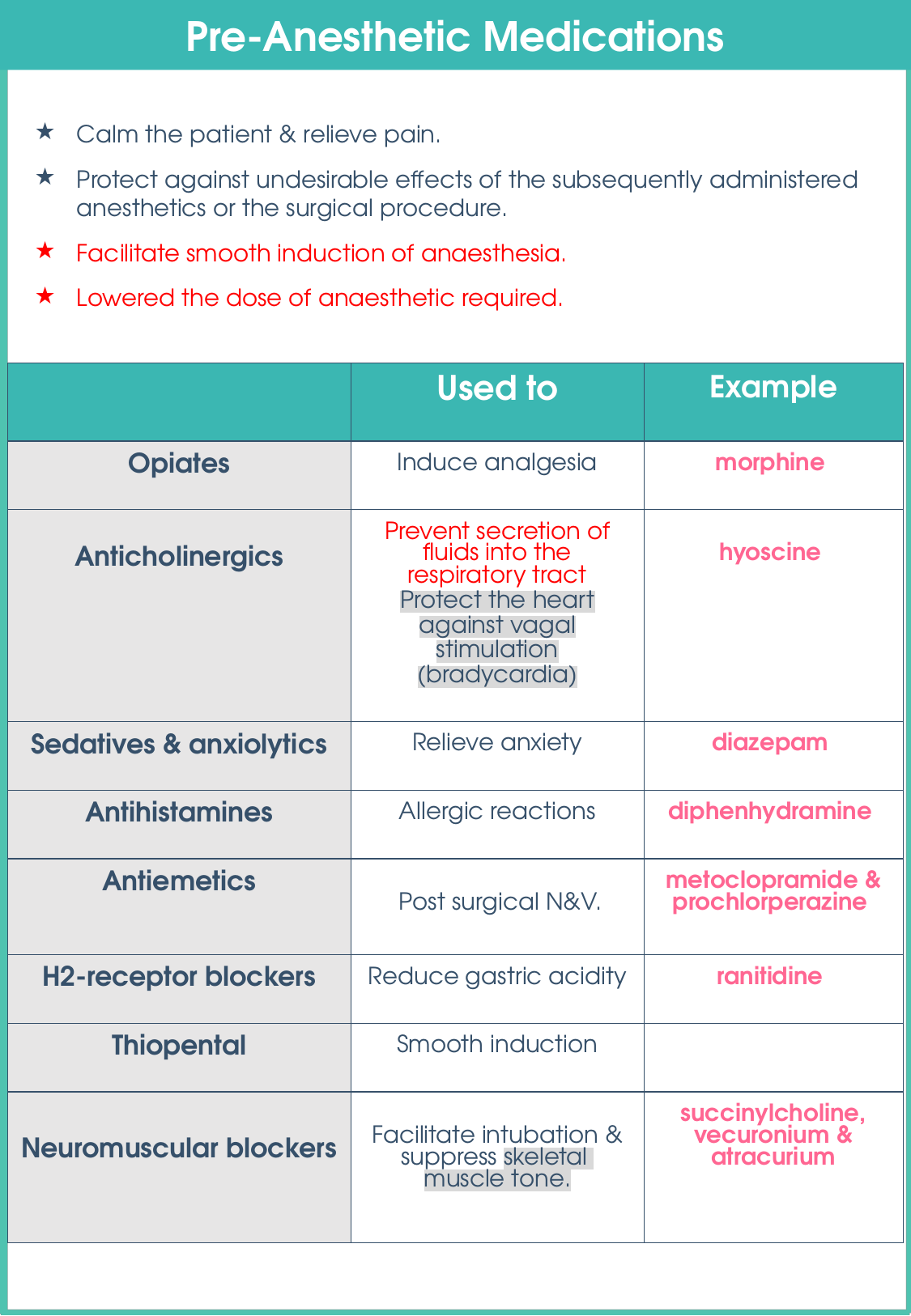

Pre-Anesthetic Medications
Calm the patient & relieve pain.
Protect against undesirable effects of the subsequently administered anesthetics or the surgical procedure.
Facilitate smooth induction of anaesthesia.
Lowered the dose of anaesthetic required.

|  | Used to | Example |
| --- | --- | --- |
| Opiates | Induce analgesia | morphine |
| Anticholinergics | Prevent secretion of fluids into the respiratory tract Protect the heart against vagal stimulation (bradycardia) | hyoscine |
| Sedatives & anxiolytics | Relieve anxiety | diazepam |
| Antihistamines | Allergic reactions | diphenhydramine |
| Antiemetics | Post surgical N&V. | metoclopramide & prochlorperazine |
| H2-receptor blockers | Reduce gastric acidity | ranitidine |
| Thiopental | Smooth induction |  |
| Neuromuscular blockers | Facilitate intubation & suppress skeletal muscle tone. | succinylcholine, vecuronium & atracurium |